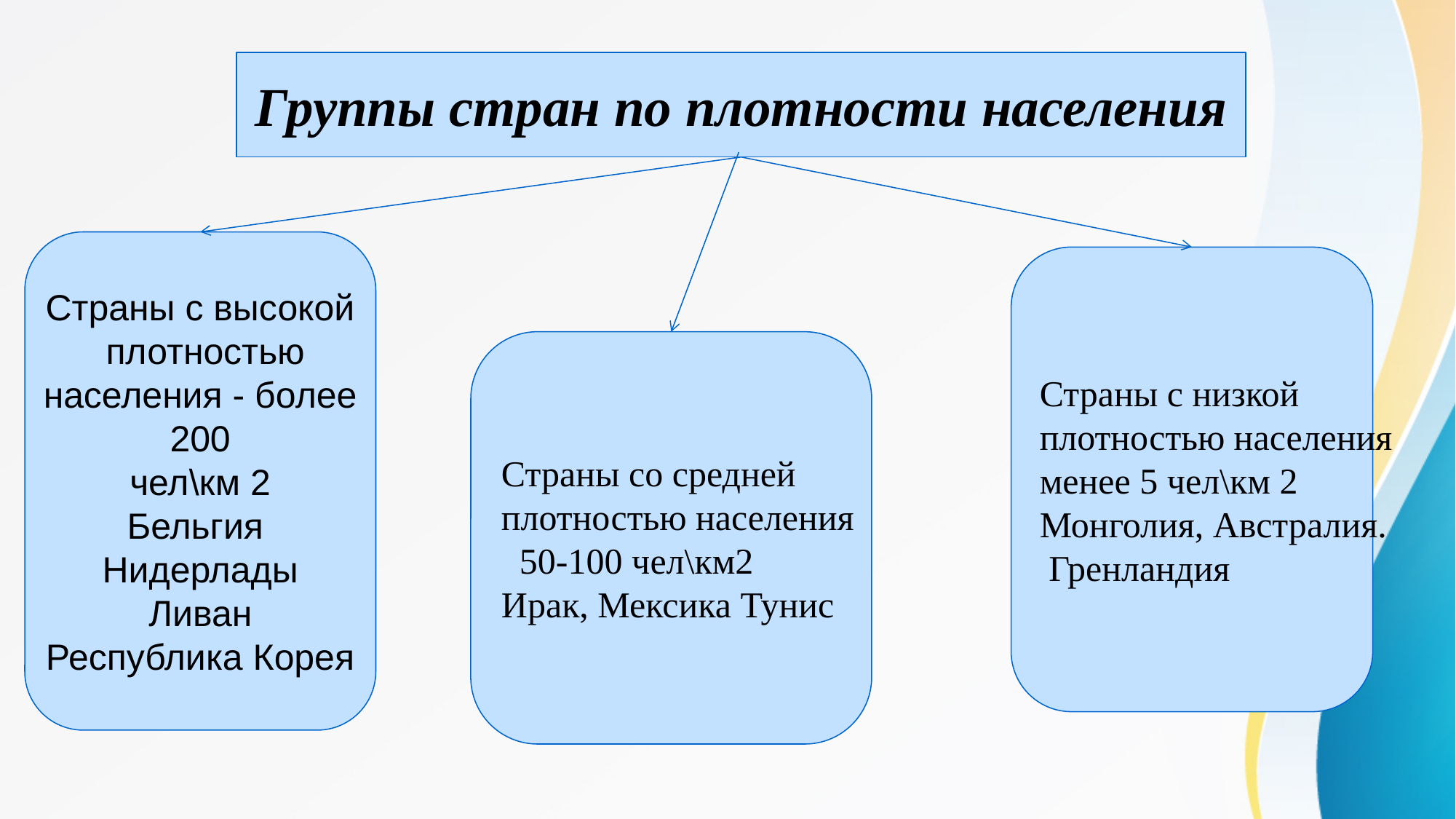

Группы стран по плотности населения
Страны с высокой
 плотностью
 населения - более
200
чел\км 2
Бельгия
Нидерлады
 Ливан
Республика Корея
Страны с низкой
плотностью населения
менее 5 чел\км 2
Монголия, Австралия.
 Гренландия
Страны со средней
плотностью населения
  50-100 чел\км2
Ирак, Мексика Тунис